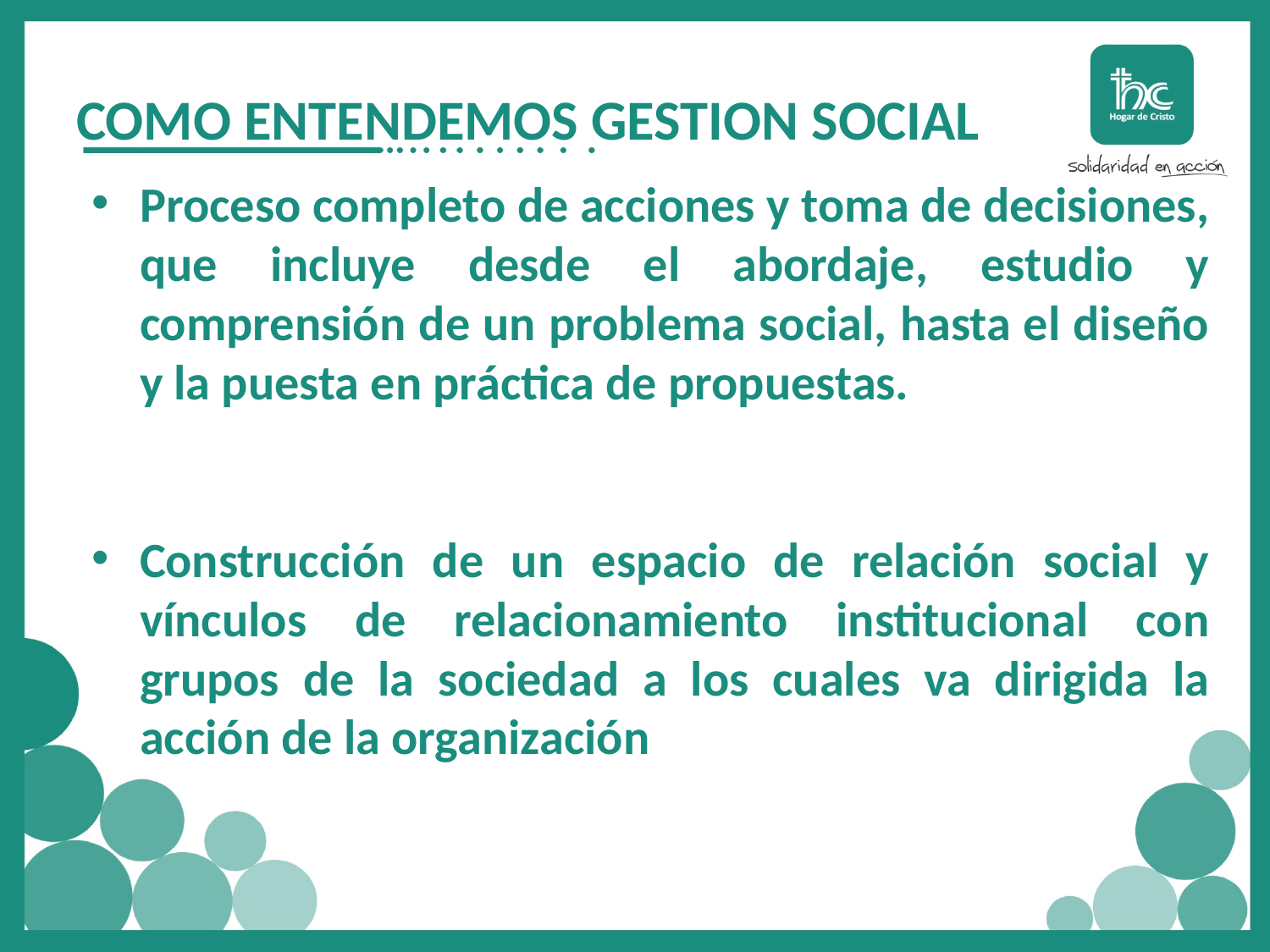

# COMO ENTENDEMOS GESTION SOCIAL
Proceso completo de acciones y toma de decisiones, que incluye desde el abordaje, estudio y comprensión de un problema social, hasta el diseño y la puesta en práctica de propuestas.

Construcción de un espacio de relación social y vínculos de relacionamiento institucional con grupos de la sociedad a los cuales va dirigida la acción de la organización